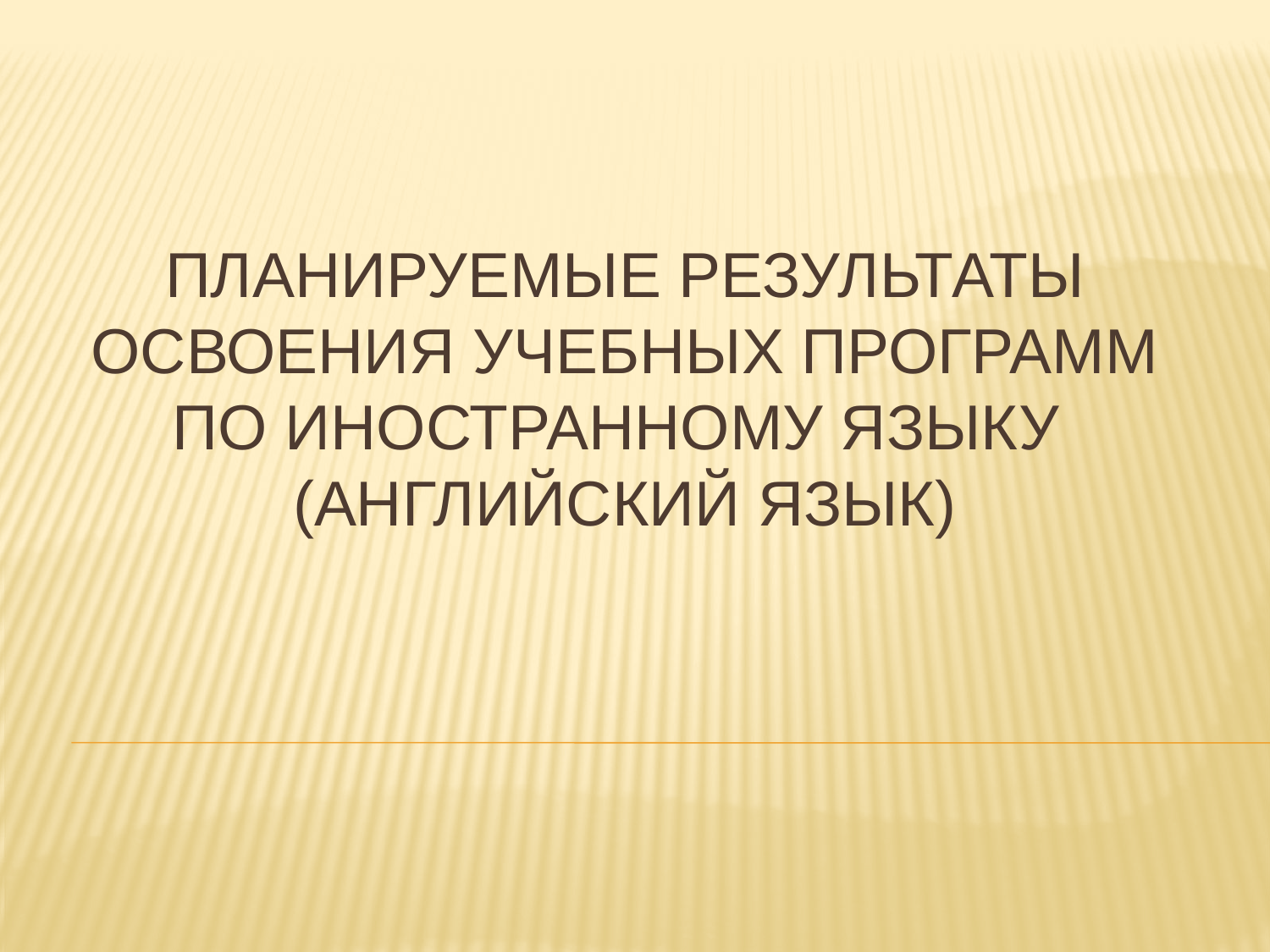

# Планируемые результаты освоения учебных программ по иностранному языку (английский язык)